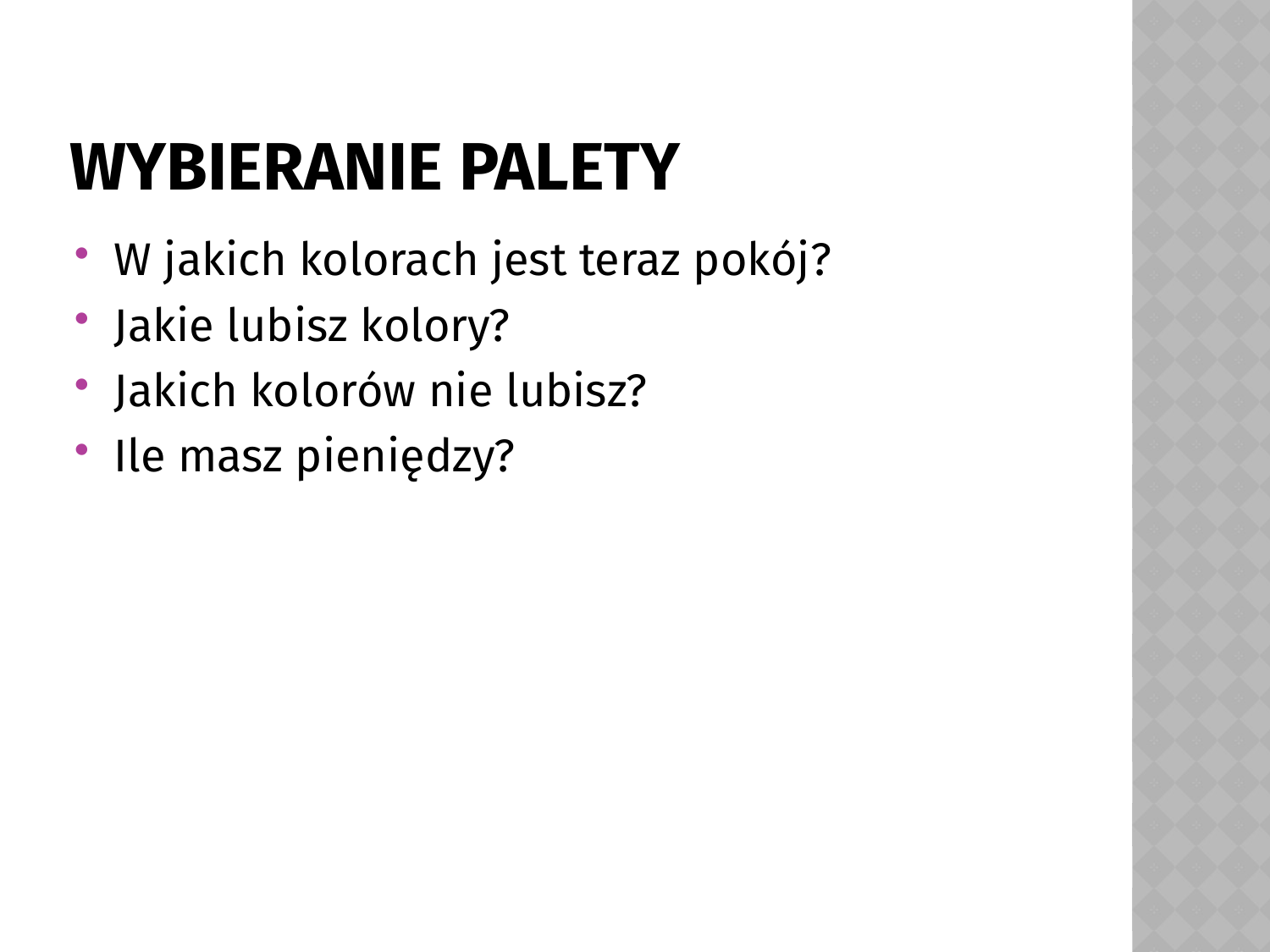

# Wybieranie palety
W jakich kolorach jest teraz pokój?
Jakie lubisz kolory?
Jakich kolorów nie lubisz?
Ile masz pieniędzy?